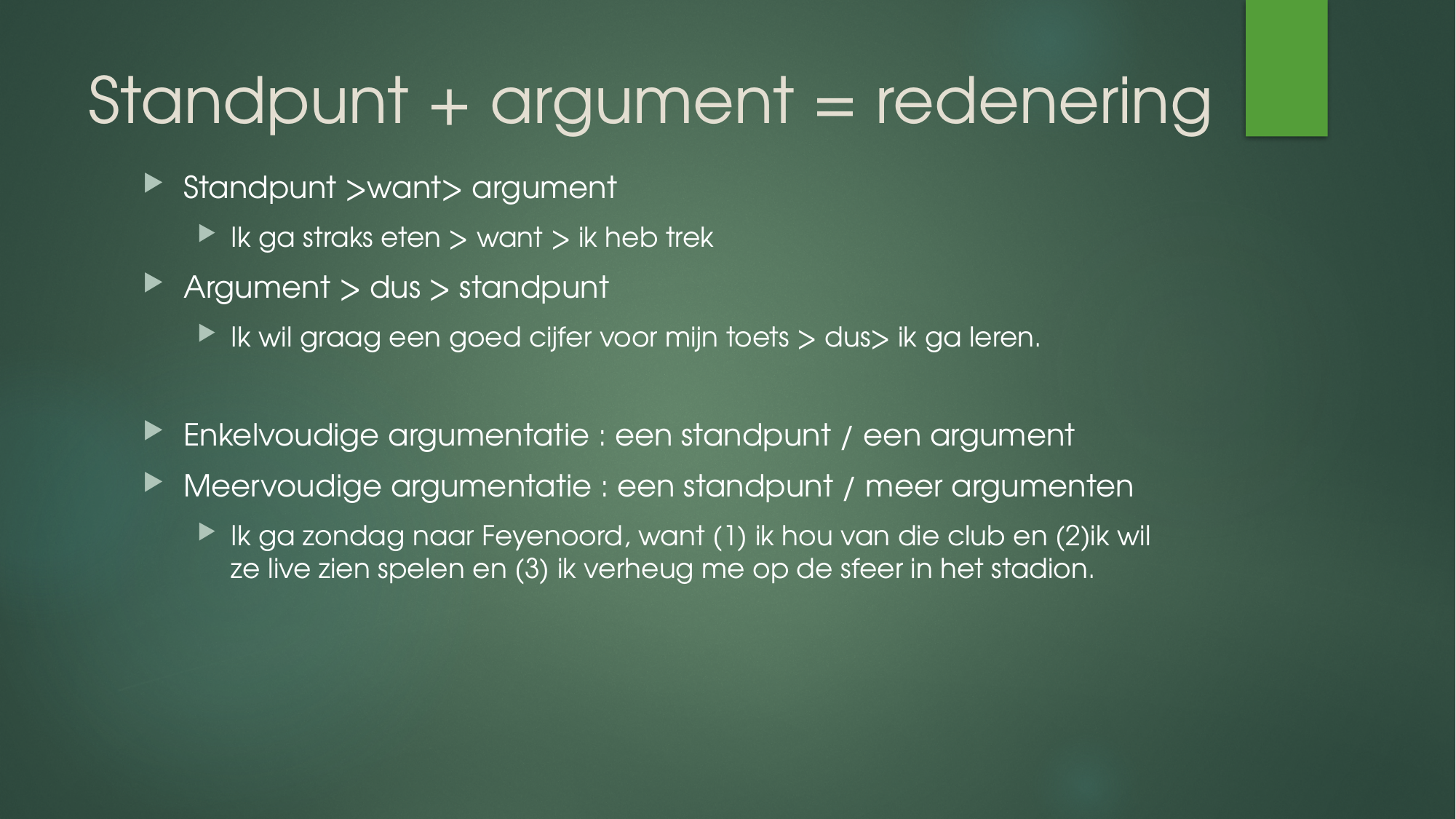

# Standpunt + argument = redenering
Standpunt >want> argument
Ik ga straks eten > want > ik heb trek
Argument > dus > standpunt
Ik wil graag een goed cijfer voor mijn toets > dus> ik ga leren.

Enkelvoudige argumentatie : een standpunt / een argument
Meervoudige argumentatie : een standpunt / meer argumenten
Ik ga zondag naar Feyenoord, want (1) ik hou van die club en (2)ik wil ze live zien spelen en (3) ik verheug me op de sfeer in het stadion.